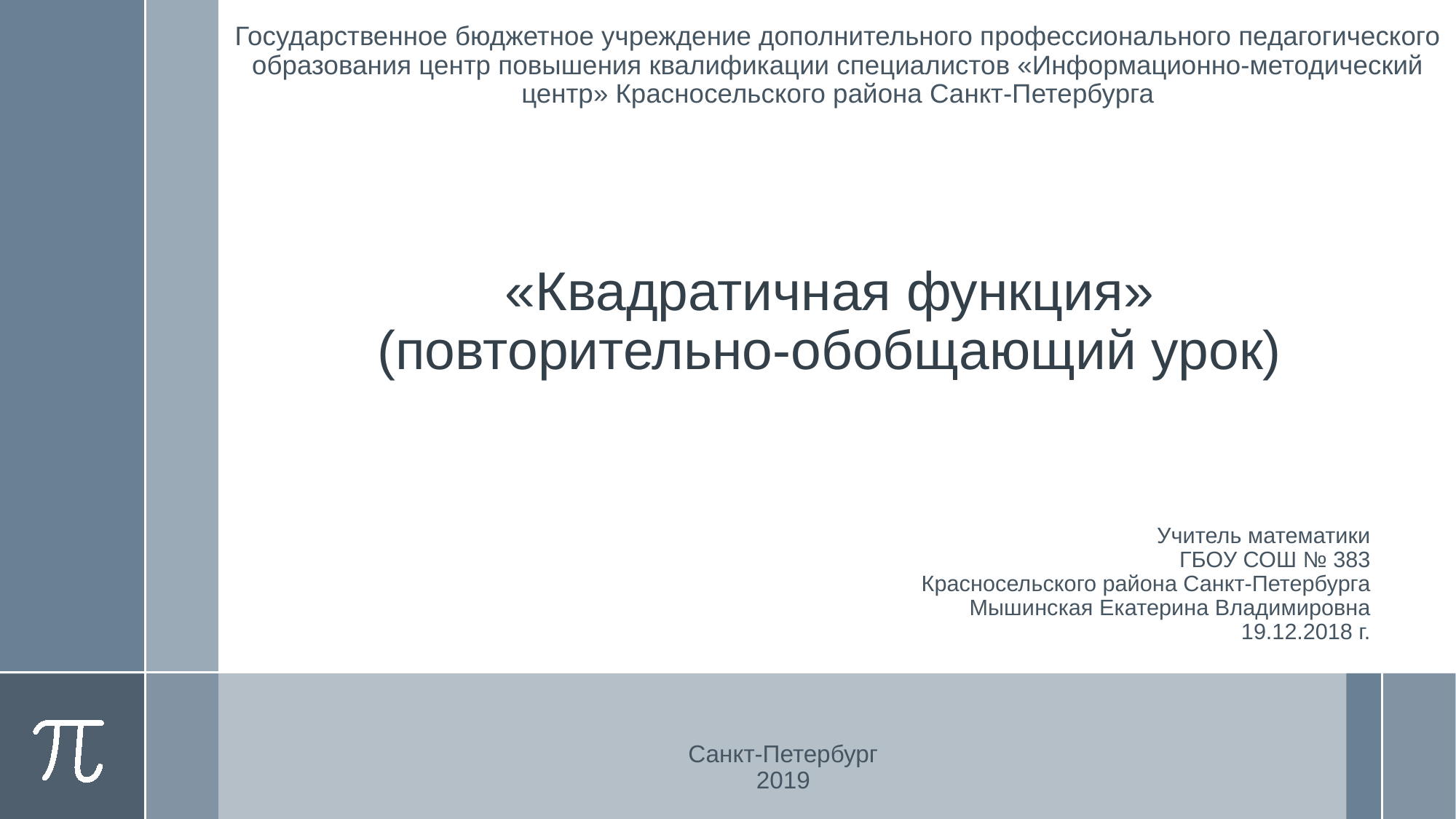

Государственное бюджетное учреждение дополнительного профессионального педагогического образования центр повышения квалификации специалистов «Информационно-методический центр» Красносельского района Санкт-Петербурга
# «Квадратичная функция» (повторительно-обобщающий урок)
Учитель математики
ГБОУ СОШ № 383
Красносельского района Санкт-Петербурга
Мышинская Екатерина Владимировна
19.12.2018 г.
Санкт-Петербург
2019